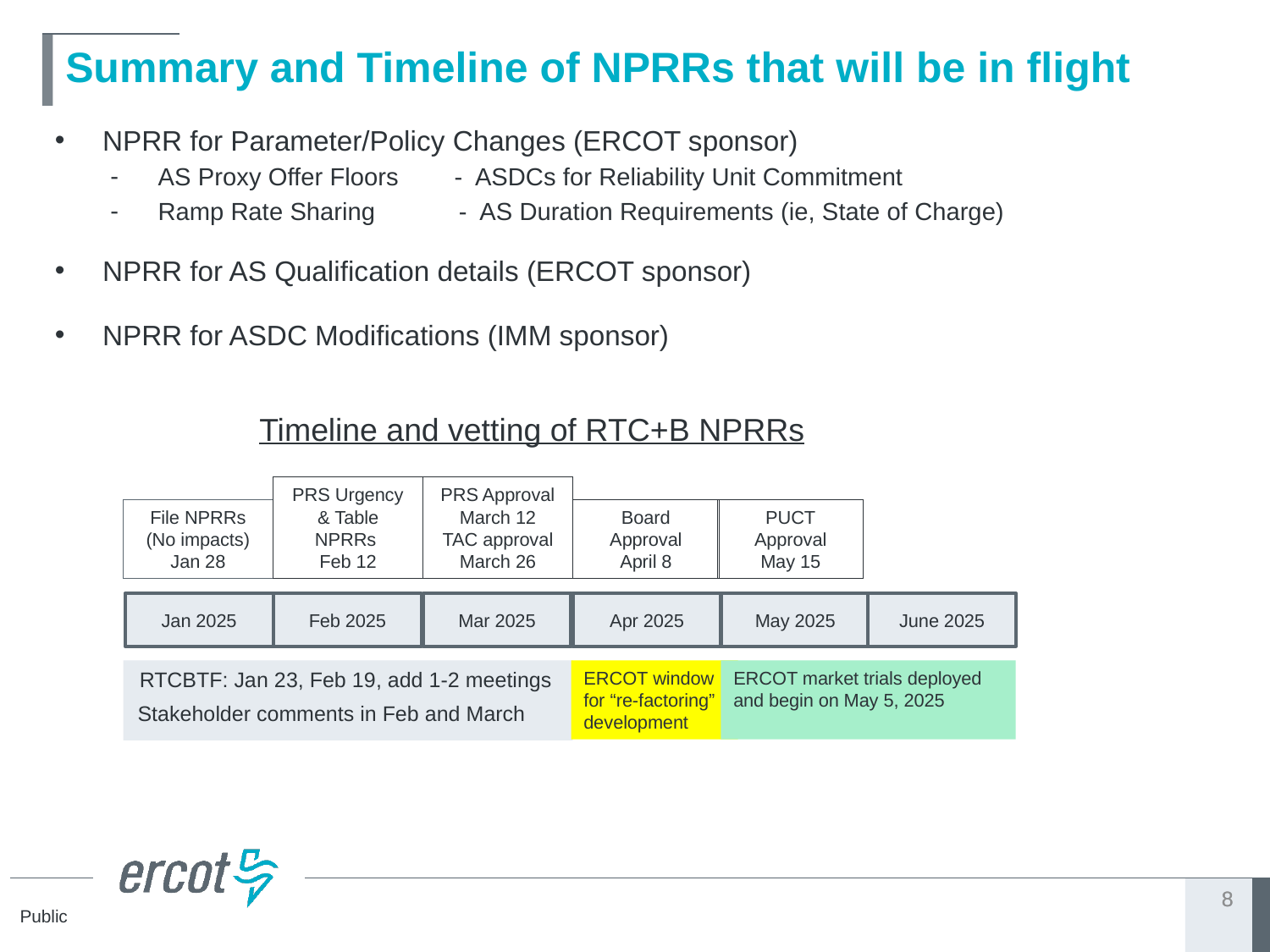

# Summary and Timeline of NPRRs that will be in flight
NPRR for Parameter/Policy Changes (ERCOT sponsor)
AS Proxy Offer Floors        -  ASDCs for Reliability Unit Commitment
Ramp Rate Sharing            -  AS Duration Requirements (ie, State of Charge)

NPRR for AS Qualification details (ERCOT sponsor)

NPRR for ASDC Modifications (IMM sponsor)

                       Timeline and vetting of RTC+B NPRRs

PRS Urgency & Table NPRRs
Feb 12
PRS Approval March 12
TAC approval
March 26
File NPRRs
(No impacts) Jan 28
Board Approval
April 8
PUCT Approval
May 15
Jan 2025
Feb 2025
Mar 2025
Apr 2025
May 2025
June 2025

RTCBTF: Jan 23, Feb 19, add 1-2 meetings
ERCOT window for “re-factoring” development
ERCOT market trials deployed and begin on May 5, 2025

Stakeholder comments in Feb and March
8